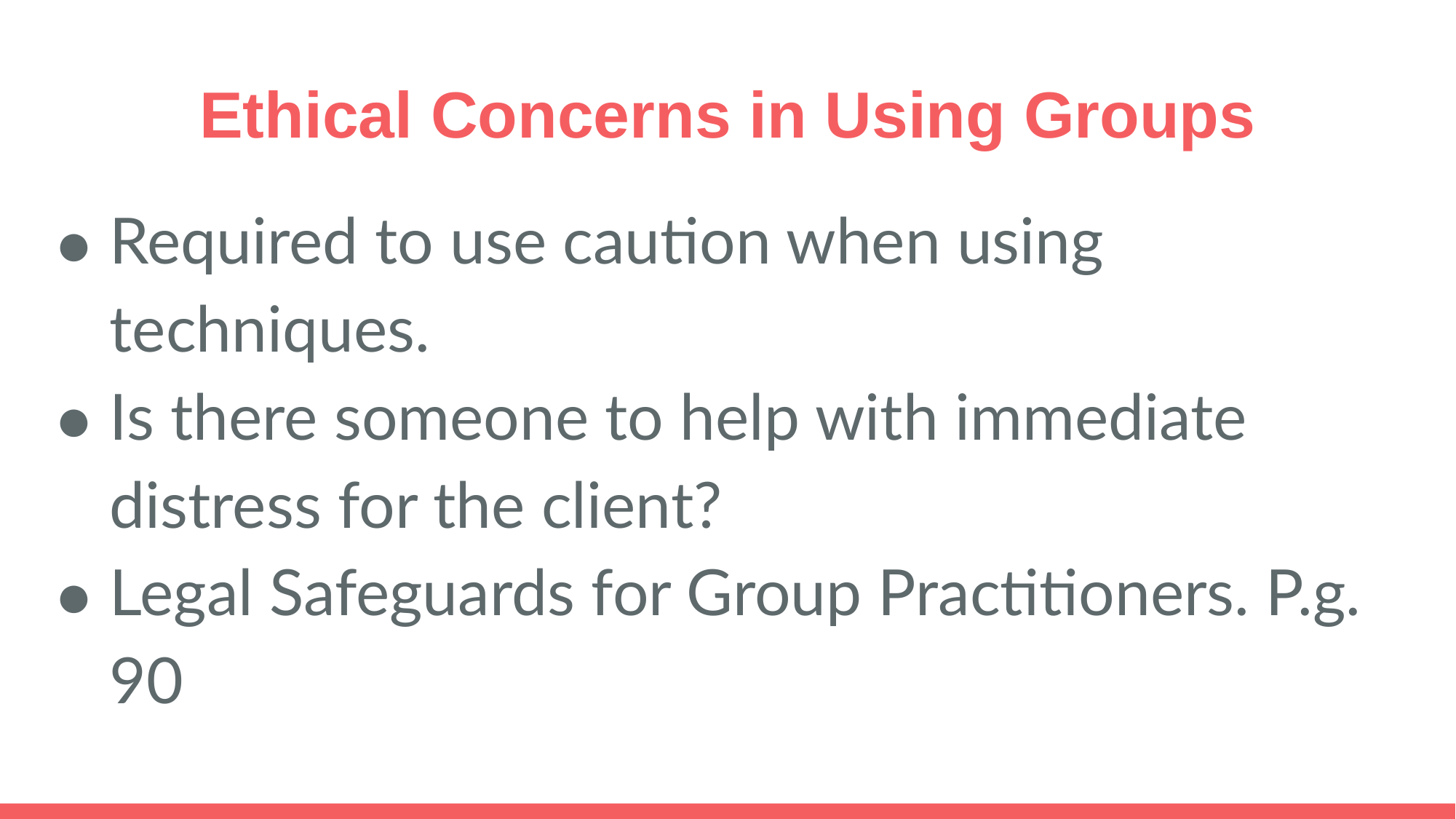

# Ethical Concerns in Using Groups
Required to use caution when using techniques.
Is there someone to help with immediate distress for the client?
Legal Safeguards for Group Practitioners. P.g. 90